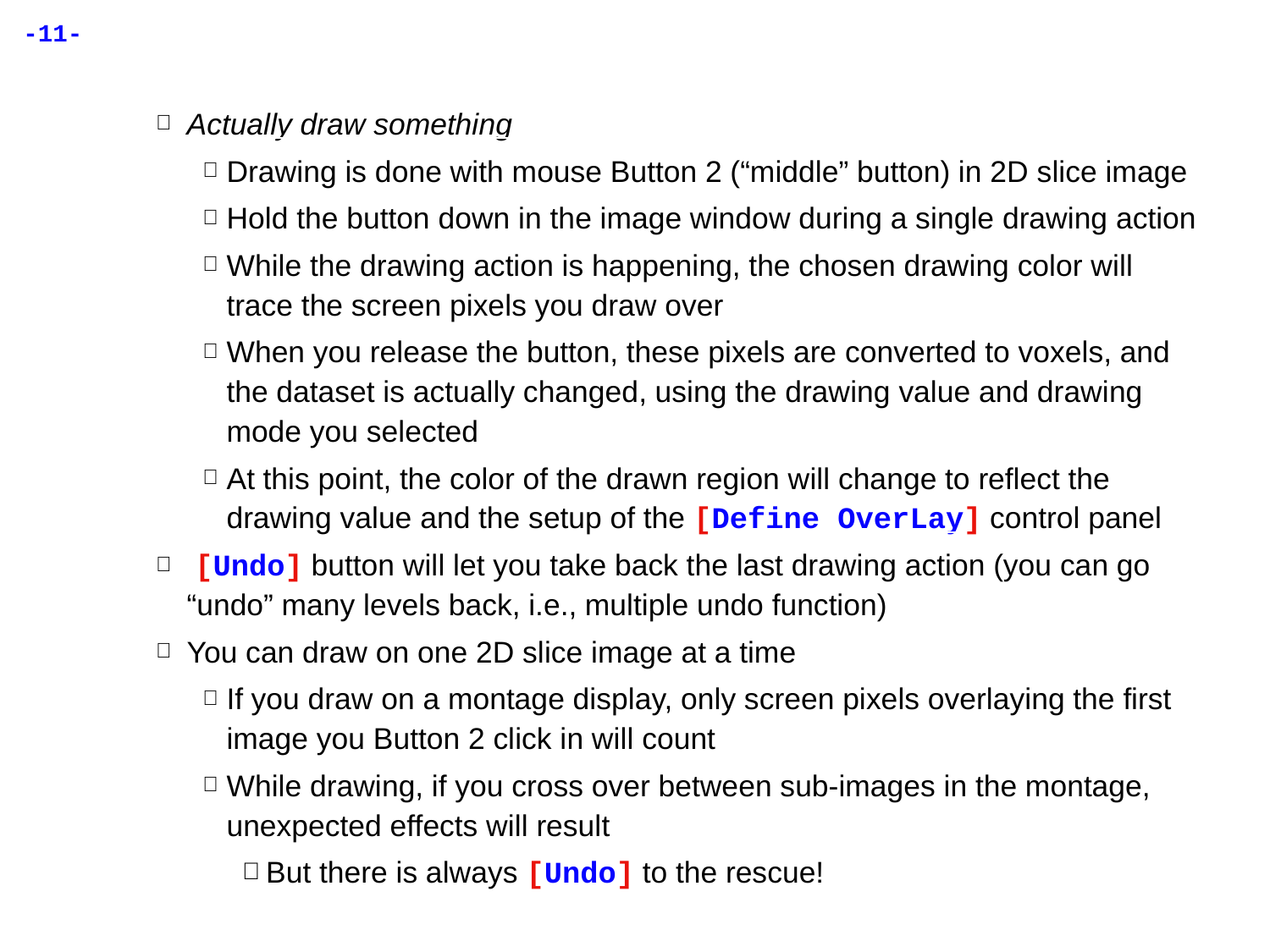

Actually draw something
Drawing is done with mouse Button 2 (“middle” button) in 2D slice image
Hold the button down in the image window during a single drawing action
While the drawing action is happening, the chosen drawing color will trace the screen pixels you draw over
When you release the button, these pixels are converted to voxels, and the dataset is actually changed, using the drawing value and drawing mode you selected
At this point, the color of the drawn region will change to reflect the drawing value and the setup of the [Define OverLay] control panel
 [Undo] button will let you take back the last drawing action (you can go “undo” many levels back, i.e., multiple undo function)
You can draw on one 2D slice image at a time
If you draw on a montage display, only screen pixels overlaying the first image you Button 2 click in will count
While drawing, if you cross over between sub-images in the montage, unexpected effects will result
But there is always [Undo] to the rescue!